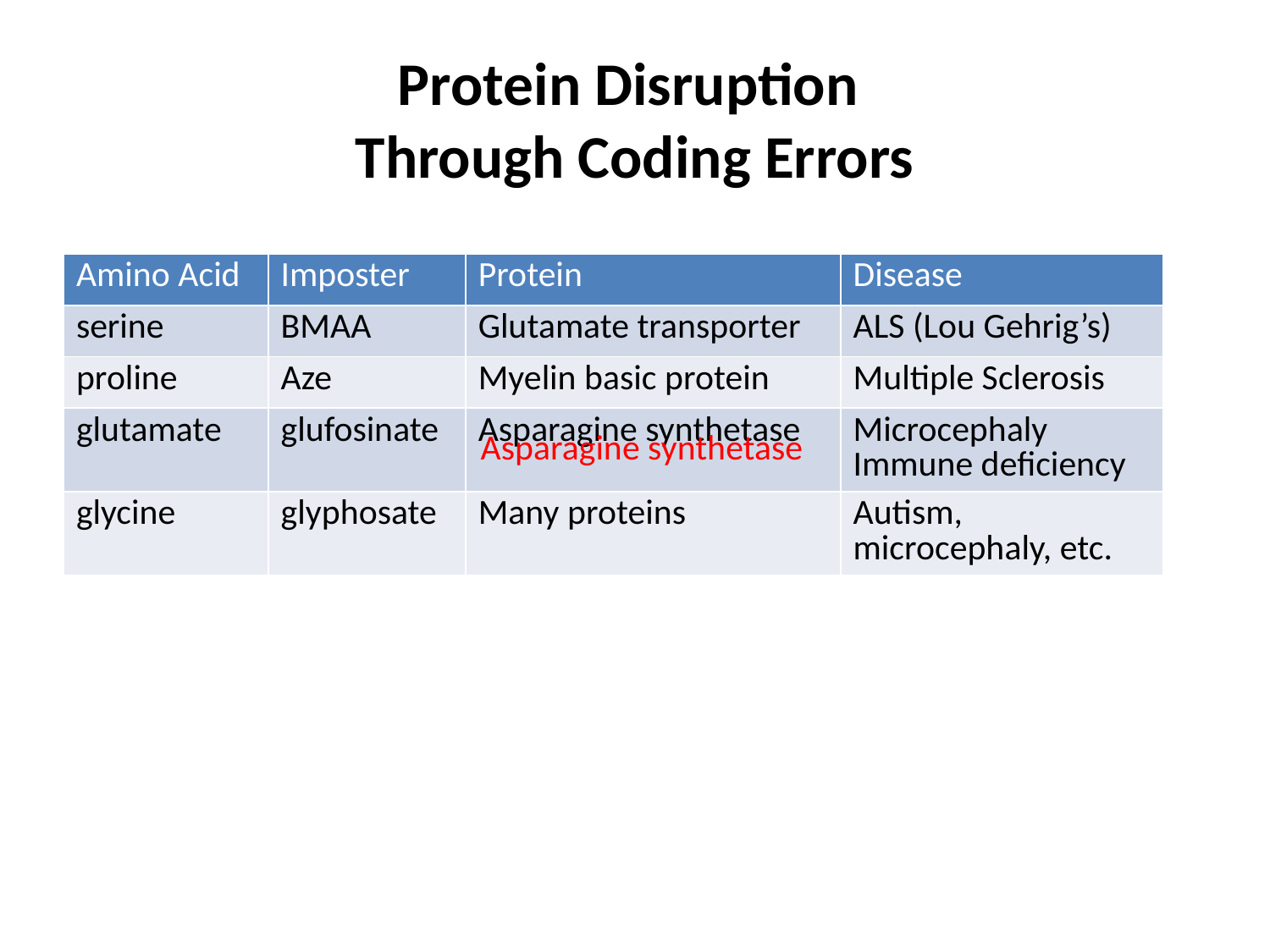

# Protein Disruption Through Coding Errors
| Amino Acid | Imposter | Protein | Disease |
| --- | --- | --- | --- |
| serine | BMAA | Glutamate transporter | ALS (Lou Gehrig’s) |
| proline | Aze | Myelin basic protein | Multiple Sclerosis |
| glutamate | glufosinate | Asparagine synthetase | Microcephaly Immune deficiency |
| glycine | glyphosate | Many proteins | Autism, microcephaly, etc. |
Asparagine synthetase